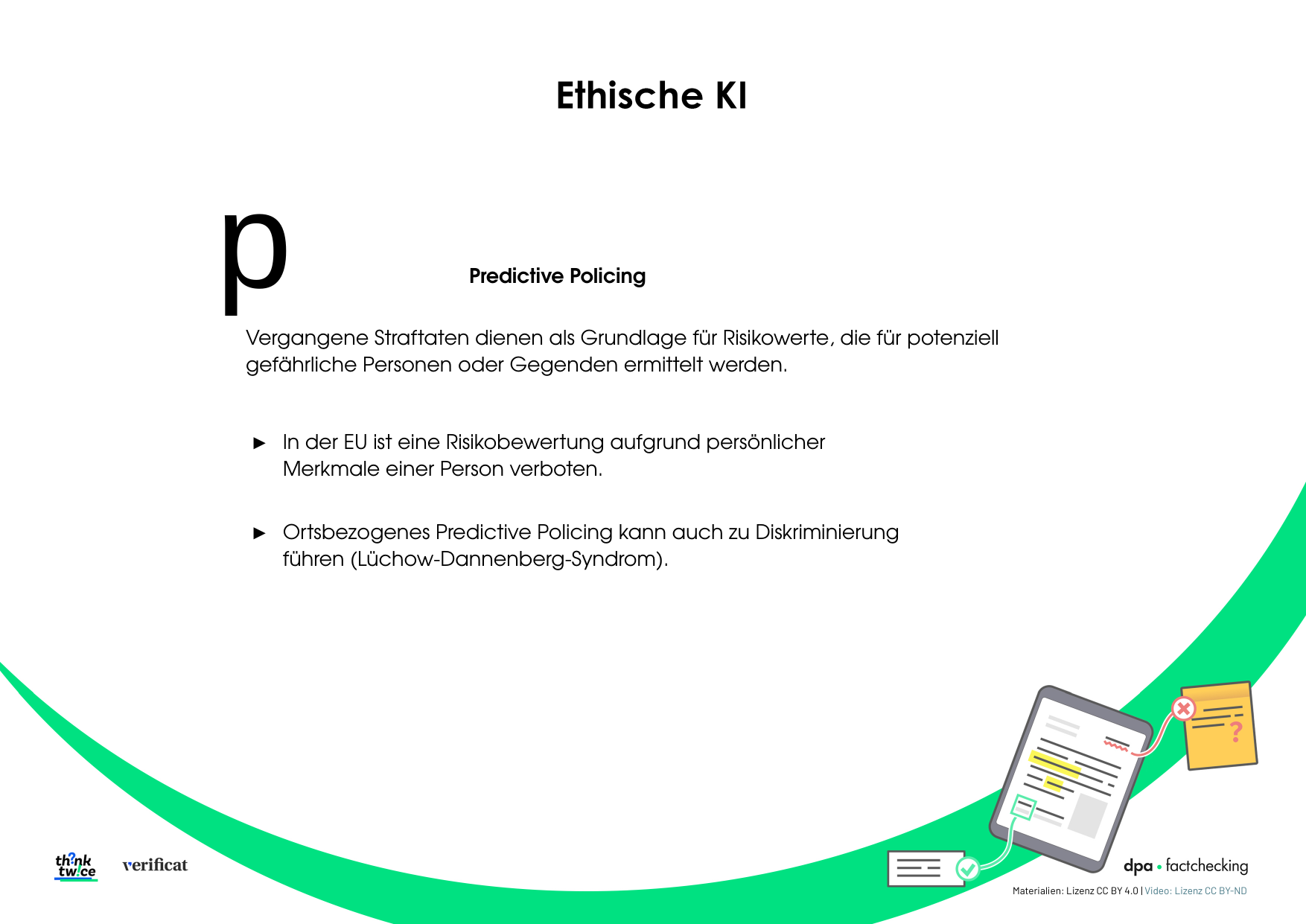

p
		Predictive Policing

Vergangene Straftaten dienen als Grundlage für Risikowerte, die für potenziell gefährliche Personen oder Gegenden ermittelt werden.

►	In der EU ist eine Risikobewertung aufgrund persönlicher Merkmale einer Person verboten.
►	Ortsbezogenes Predictive Policing kann auch zu Diskriminierung führen (Lüchow-Dannenberg-Syndrom).
| Materialien: Lizenz CC BY 4.0 | Video: Lizenz CC BY-ND |
| --- |